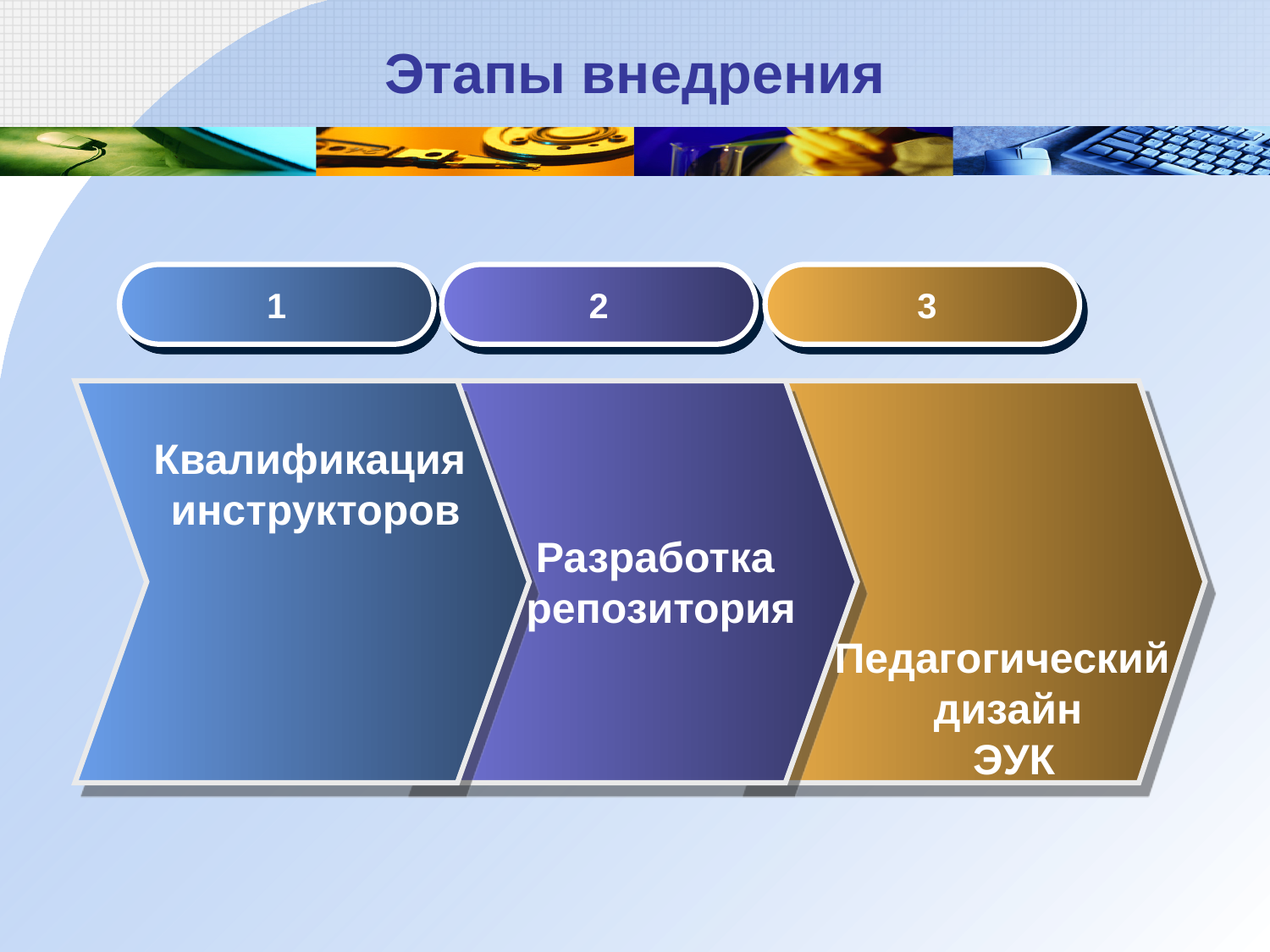

# Этапы внедрения
1
2
 3

Квалификация
 инструкторов
Разработка
репозитория
Педагогический
дизайн
 ЭУК